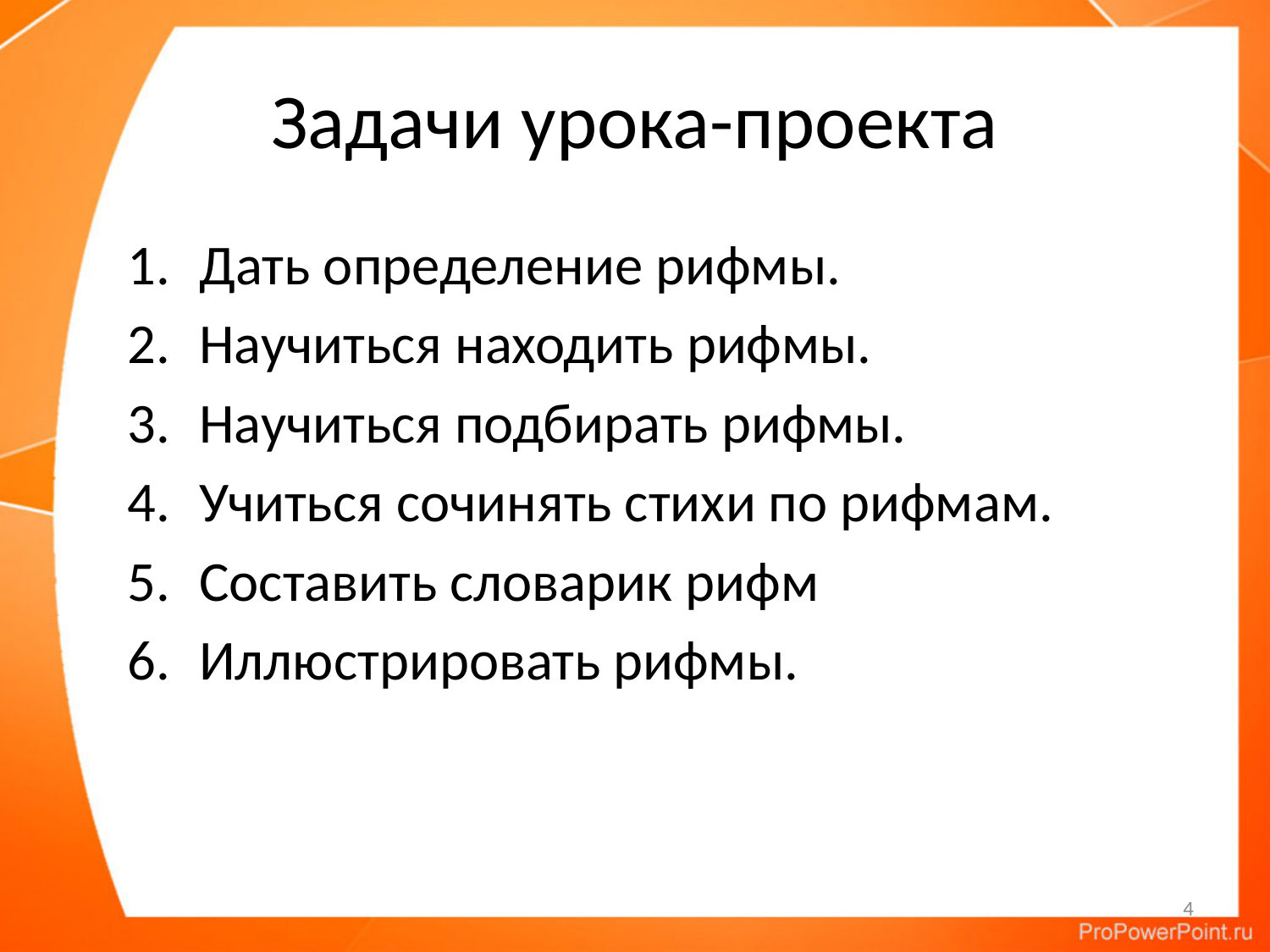

# Задачи урока-проекта
Дать определение рифмы.
Научиться находить рифмы.
Научиться подбирать рифмы.
Учиться сочинять стихи по рифмам.
Составить словарик рифм
Иллюстрировать рифмы.
4